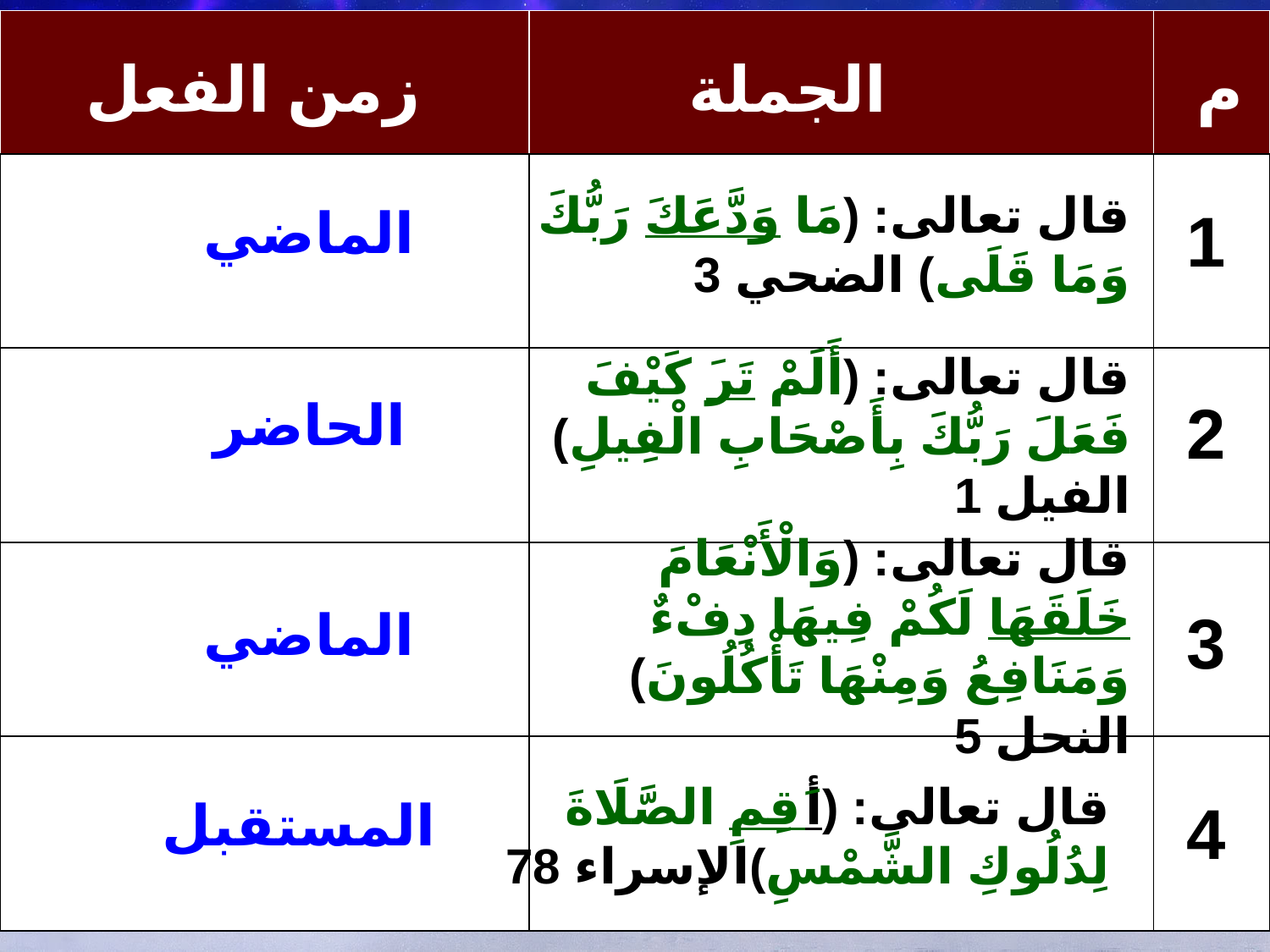

|  |  |  |
| --- | --- | --- |
|  |  |  |
|  |  |  |
|  |  |  |
|  |  |  |
الجملة
م
زمن الفعل
قال تعالى: (مَا وَدَّعَكَ رَبُّكَ وَمَا قَلَى) الضحي 3
الماضي
1
قال تعالى: (أَلَمْ تَرَ كَيْفَ فَعَلَ رَبُّكَ بِأَصْحَابِ الْفِيلِ) الفيل 1
الحاضر
2
قال تعالى: (وَالْأَنْعَامَ خَلَقَهَا لَكُمْ فِيهَا دِفْءٌ وَمَنَافِعُ وَمِنْهَا تَأْكُلُونَ) النحل 5
الماضي
3
قال تعالى: (أَقِمِ الصَّلَاةَ لِدُلُوكِ الشَّمْسِ)الإسراء 78
المستقبل
4